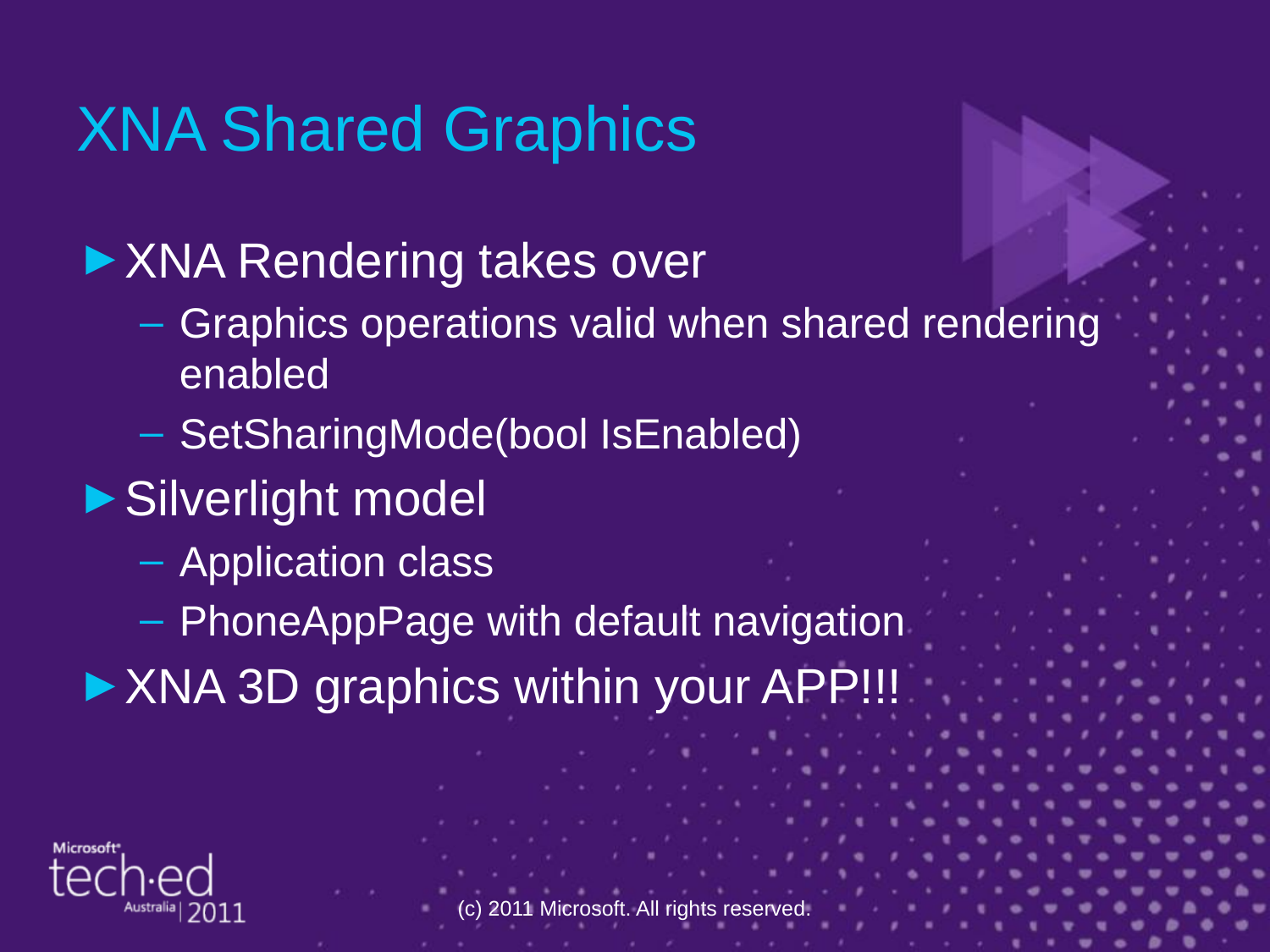

# XNA Shared Graphics
XNA Rendering takes over
Graphics operations valid when shared rendering enabled
SetSharingMode(bool IsEnabled)
Silverlight model
Application class
PhoneAppPage with default navigation
XNA 3D graphics within your APP!!!
(c) 2011 Microsoft. All rights reserved.